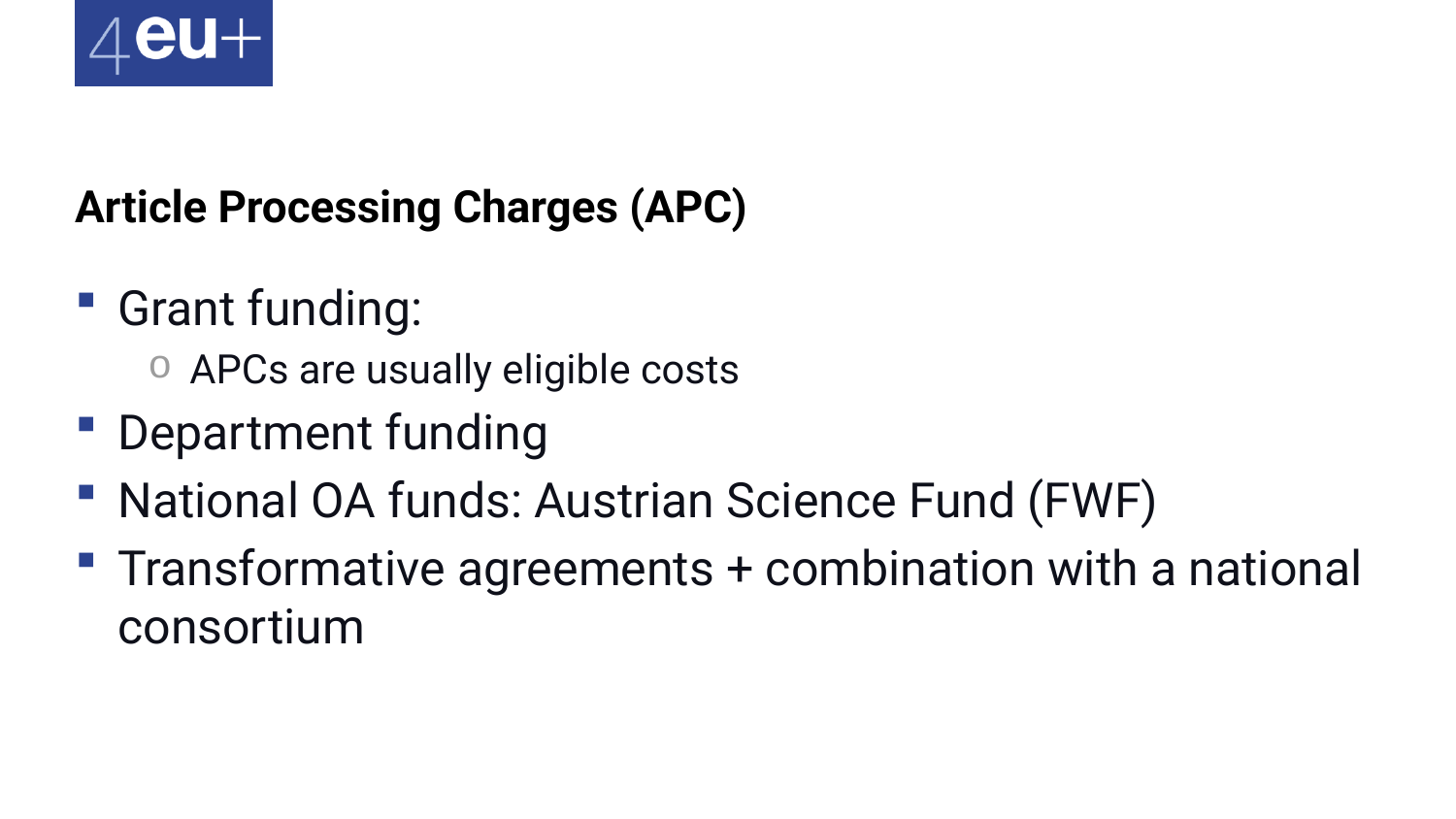

# Article Processing Charges (APC)
Grant funding:
APCs are usually eligible costs
Department funding
National OA funds: Austrian Science Fund (FWF)
Transformative agreements + combination with a national consortium